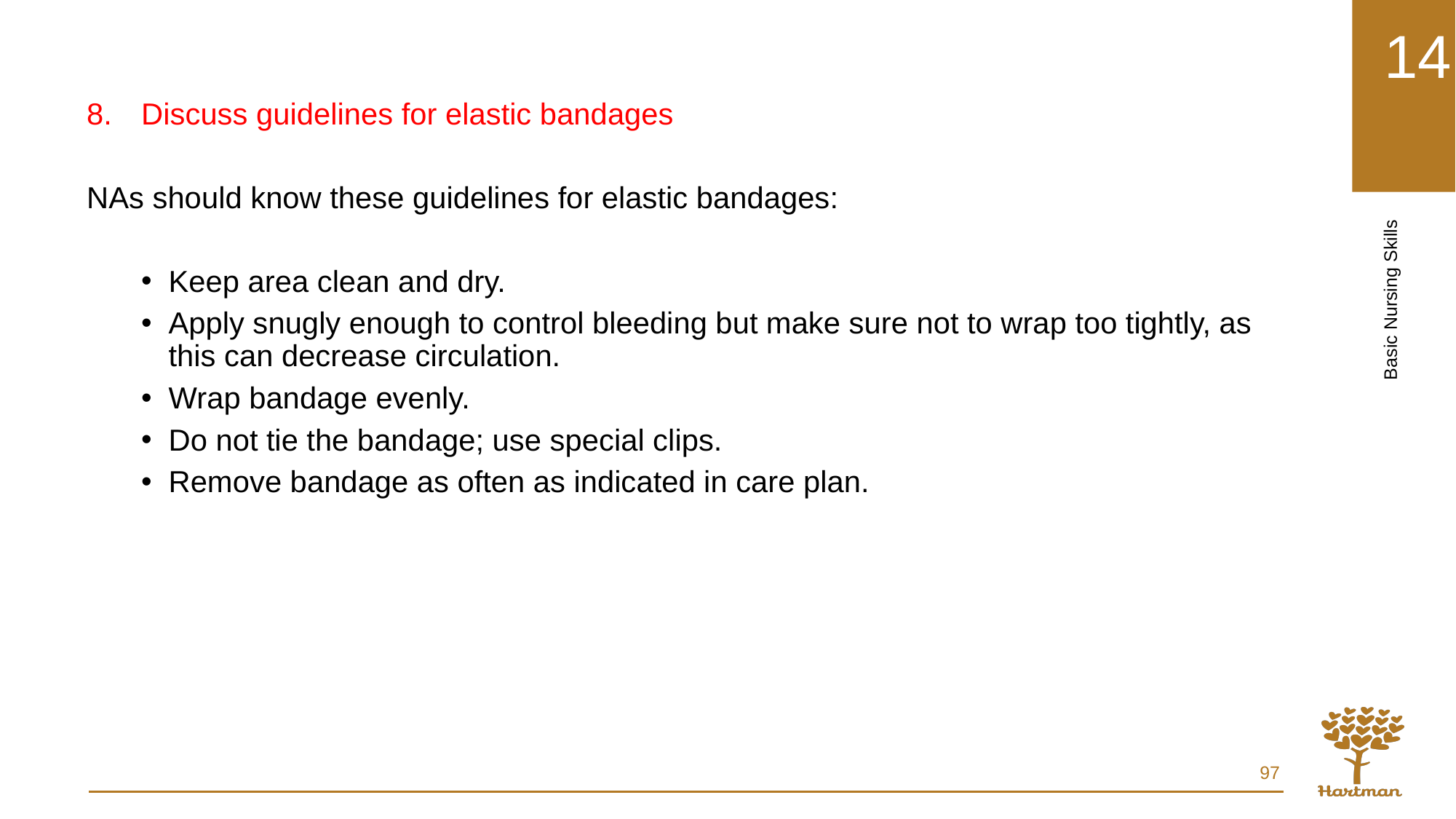

Discuss guidelines for elastic bandages

NAs should know these guidelines for elastic bandages:

Keep area clean and dry.
Apply snugly enough to control bleeding but make sure not to wrap too tightly, as this can decrease circulation.
Wrap bandage evenly.
Do not tie the bandage; use special clips.
Remove bandage as often as indicated in care plan.

97